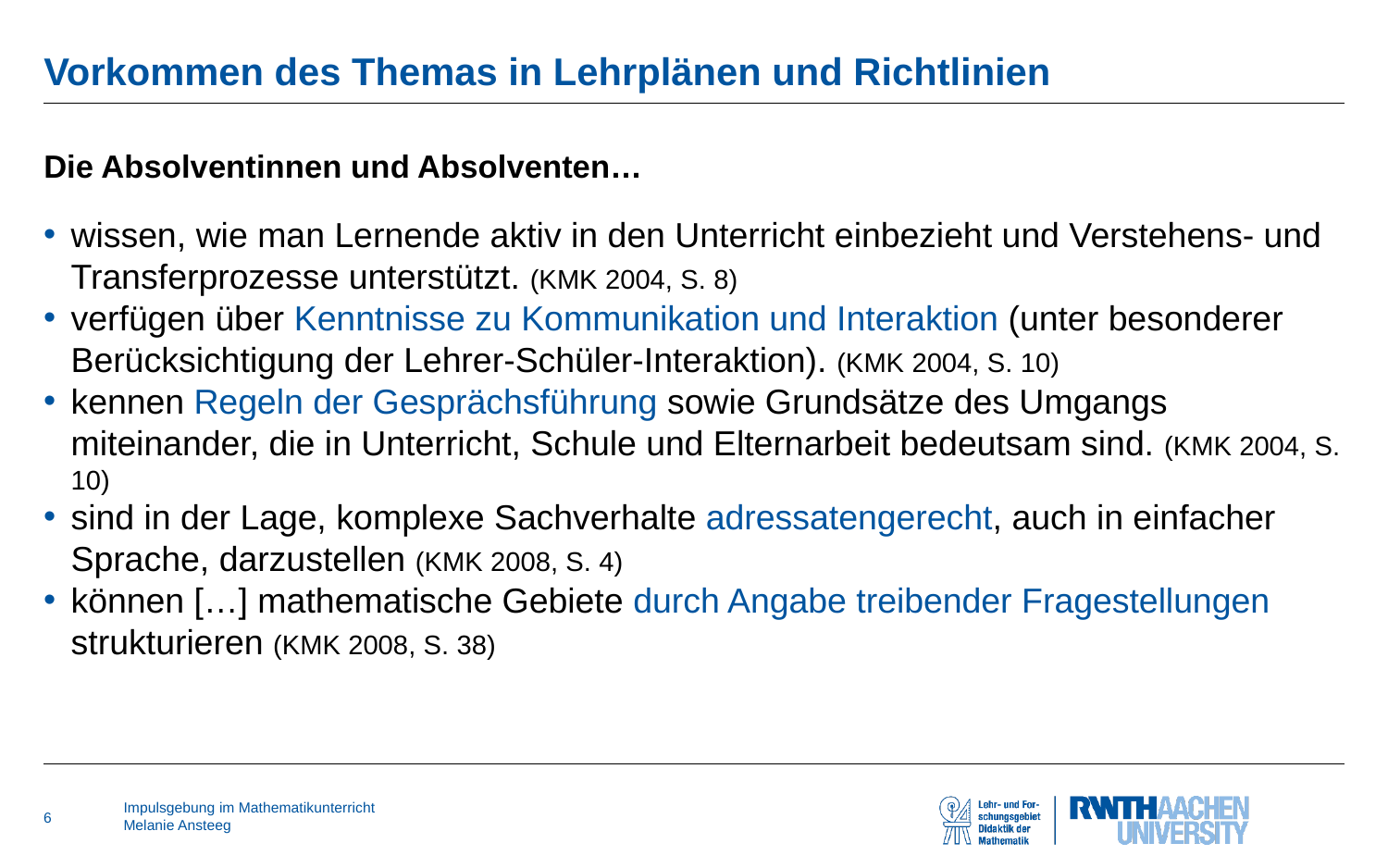

# Vorkommen des Themas in Lehrplänen und Richtlinien
Die Absolventinnen und Absolventen…

wissen, wie man Lernende aktiv in den Unterricht einbezieht und Verstehens- und Transferprozesse unterstützt. (KMK 2004, S. 8)
verfügen über Kenntnisse zu Kommunikation und Interaktion (unter besonderer Berücksichtigung der Lehrer-Schüler-Interaktion). (KMK 2004, S. 10)
kennen Regeln der Gesprächsführung sowie Grundsätze des Umgangs miteinander, die in Unterricht, Schule und Elternarbeit bedeutsam sind. (KMK 2004, S. 10)
sind in der Lage, komplexe Sachverhalte adressatengerecht, auch in einfacher Sprache, darzustellen (KMK 2008, S. 4)
können […] mathematische Gebiete durch Angabe treibender Fragestellungen strukturieren (KMK 2008, S. 38)